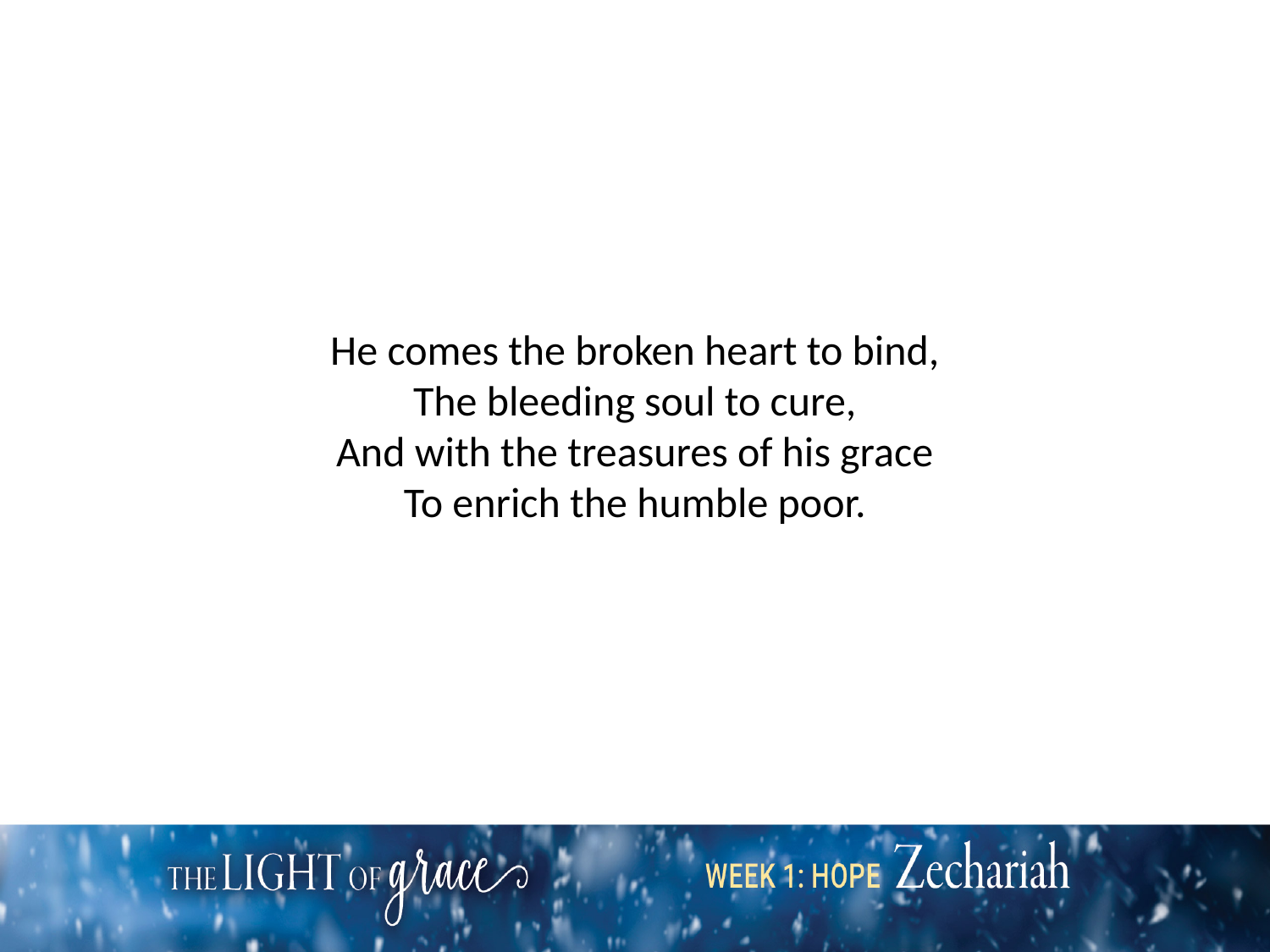

He comes the broken heart to bind,
The bleeding soul to cure,
And with the treasures of his grace
To enrich the humble poor.